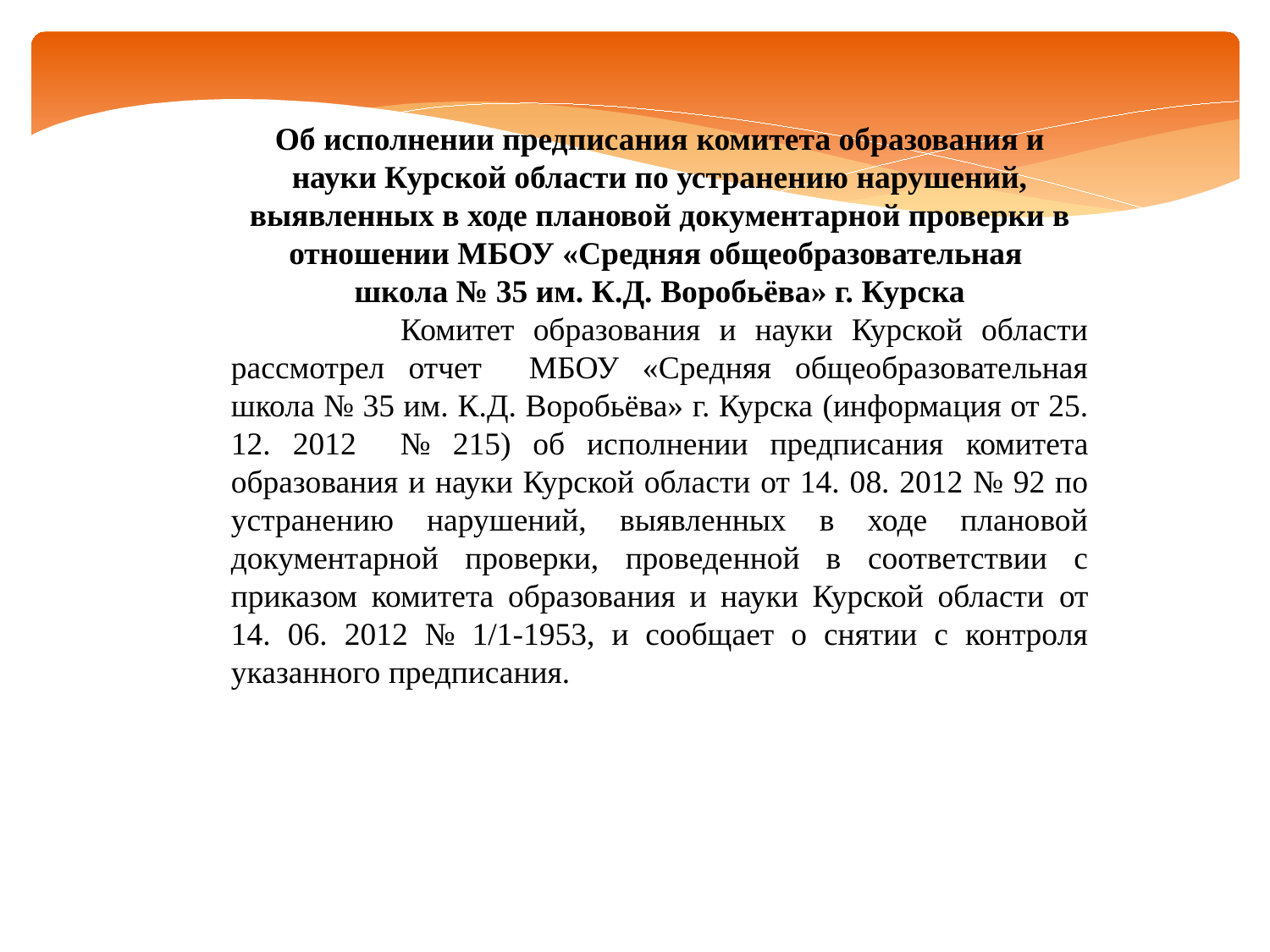

Об исполнении предписания комитета образования и науки Курской области по устранению нарушений, выявленных в ходе плановой документарной проверки в отношении МБОУ «Средняя общеобразовательная
школа № 35 им. К.Д. Воробьёва» г. Курска
         Комитет образования и науки Курской области рассмотрел отчет  МБОУ «Средняя общеобразовательная школа № 35 им. К.Д. Воробьёва» г. Курска (информация от 25. 12. 2012  № 215) об исполнении предписания комитета образования и науки Курской области от 14. 08. 2012 № 92 по устранению нарушений, выявленных в ходе плановой документарной проверки, проведенной в соответствии с приказом комитета образования и науки Курской области от 14. 06. 2012 № 1/1-1953, и сообщает о снятии с контроля указанного предписания.